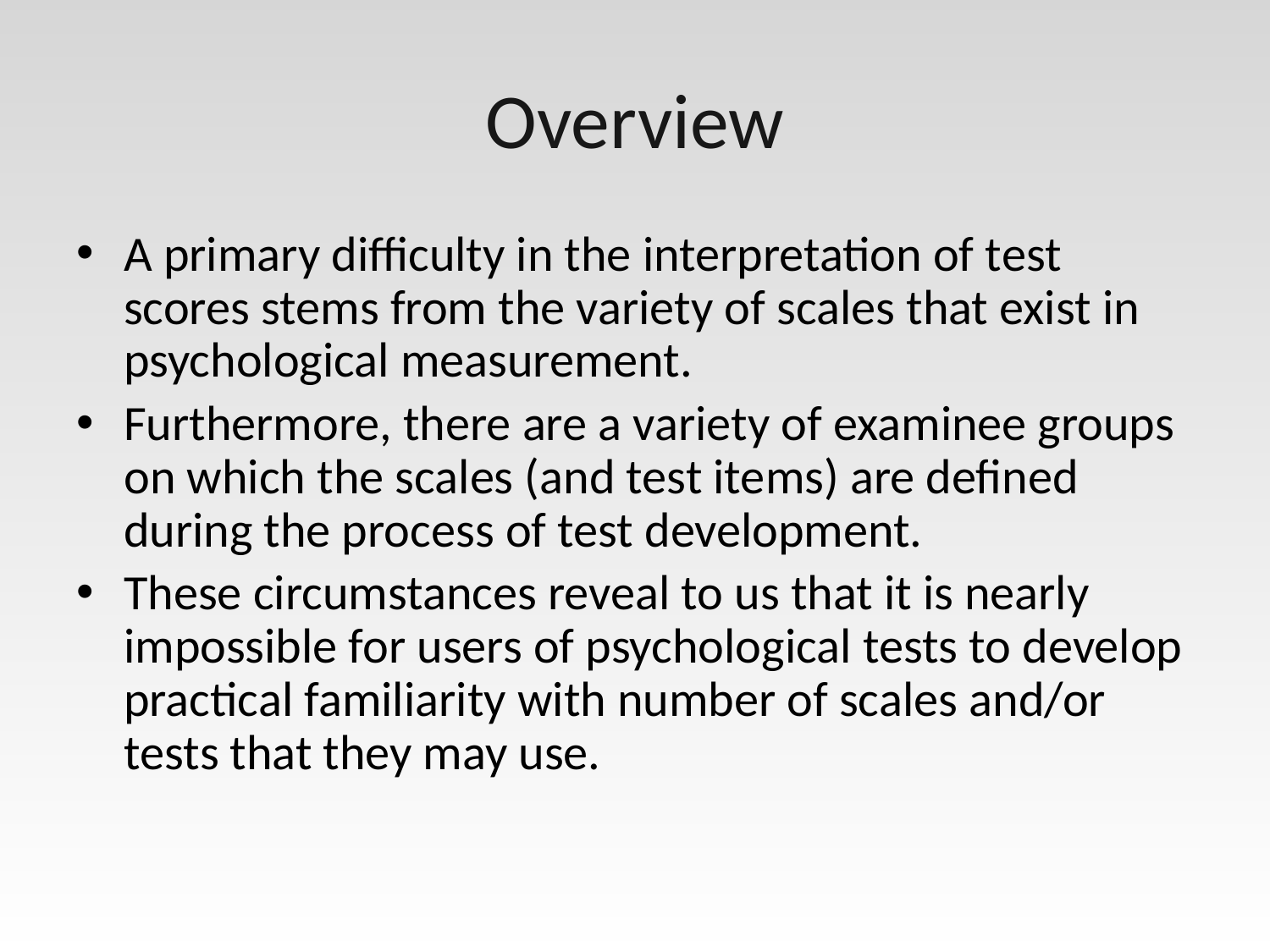

# Overview
A primary difficulty in the interpretation of test scores stems from the variety of scales that exist in psychological measurement.
Furthermore, there are a variety of examinee groups on which the scales (and test items) are defined during the process of test development.
These circumstances reveal to us that it is nearly impossible for users of psychological tests to develop practical familiarity with number of scales and/or tests that they may use.